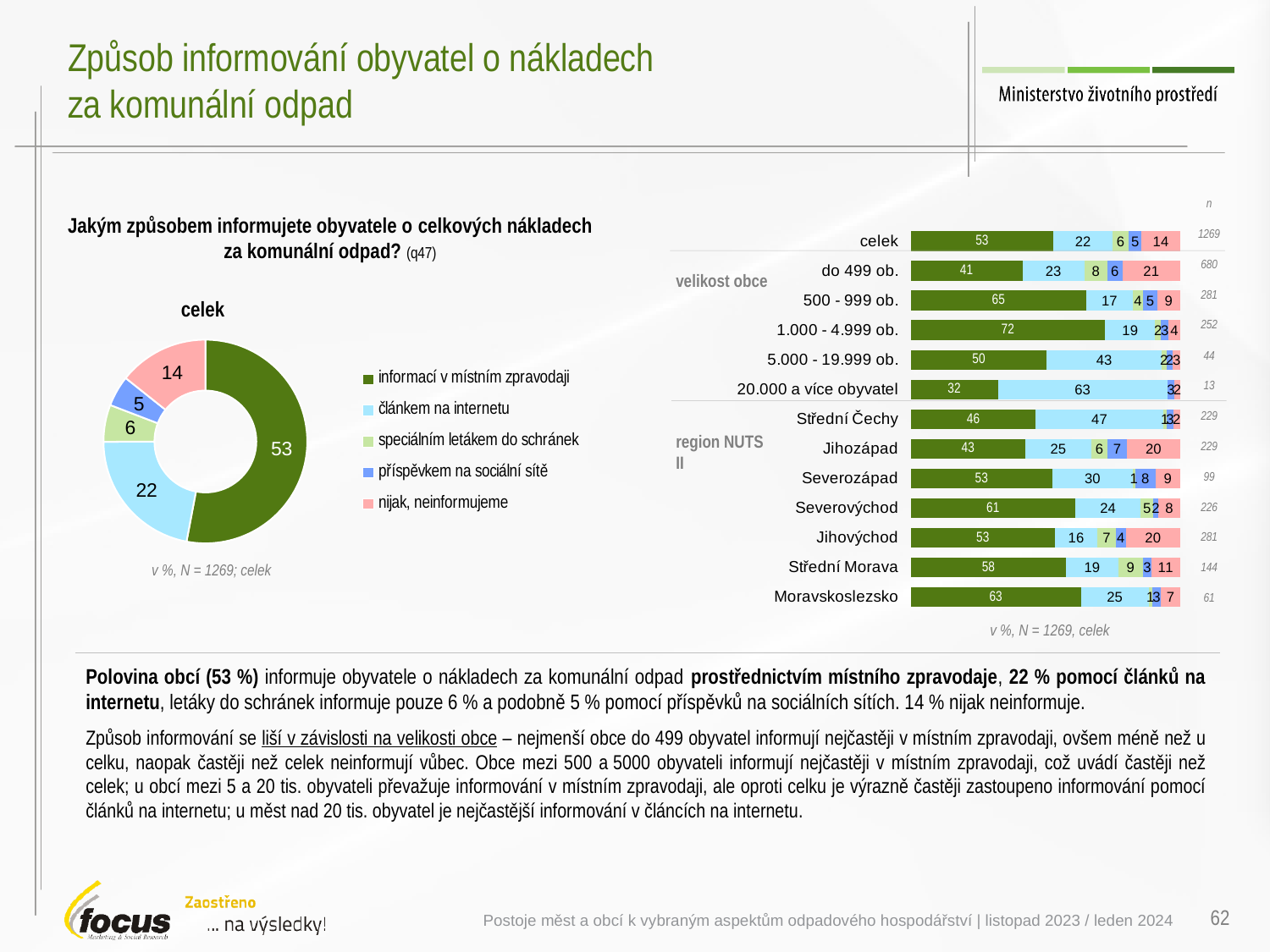

# Způsob informování obyvatel o nákladech za komunální odpad
| n |
| --- |
| 1269 |
| 680 |
| 281 |
| 252 |
| 44 |
| 13 |
| 229 |
| 229 |
| 99 |
| 226 |
| 281 |
| 144 |
| 61 |
Jakým způsobem informujete obyvatele o celkových nákladech za komunální odpad? (q47)

### Chart

| Category |  |  |  |  |  |
|---|---|---|---|---|---|
| celek | 52.96491057217 | 21.98857753221 | 5.875893860118 | 4.87097505288 | 14.29964298262 |
| do 499 ob. | 41.38378440588 | 23.06757236726 | 8.445226711063 | 5.696048433593 | 21.4073680822 |
| 500 - 999 ob. | 65.12462092209 | 17.25020765823 | 3.907242729457 | 5.200268882341 | 8.517659807879 |
| 1.000 - 4.999 ob. | 72.11454997402 | 18.65604965449 | 2.160859327378 | 2.816562037332 | 4.251979006776 |
| 5.000 - 19.999 ob. | 50.47180634979 | 42.6833242957 | 1.77258219319 | 2.466178303267 | 2.606108858056 |
| 20.000 a více obyvatel | 32.28566868371 | 63.03349142108 | None | 2.630377744213 | 2.050462150997 |
| Střední Čechy | 46.36525913487 | 47.27852332401 | 1.372321697954 | 2.503255596384 | 2.480640246784 |
| Jihozápad | 42.51086556296 | 24.54034729281 | 6.006786718957 | 7.186282996744 | 19.75571742853 |
| Severozápad | 52.55534855005 | 29.81872094703 | 0.9231269225707 | 7.581895585135 | 9.12090799522 |
| Severovýchod | 61.09859642641 | 24.215659218 | 4.720043362117 | 1.837995980701 | 8.127705012777 |
| Jihovýchod | 53.42895526823 | 15.85005369816 | 6.821495696251 | 3.831270190015 | 20.06822514735 |
| Střední Morava | 57.65341673365 | 19.41792108782 | 9.070038438118 | 3.343978504125 | 10.51464523629 |
| Moravskoslezsko | 63.14301681259 | 25.21605800932 | 1.314574724399 | 3.258557452404 | 7.067793001286 |
velikost obce
celek

### Chart

| Category |  |
|---|---|
| informací v místním zpravodaji | 52.96491057217 |
| článkem na internetu | 21.98857753221 |
| speciálním letákem do schránek | 5.875893860118 |
| příspěvkem na sociální sítě | 4.87097505288 |
| nijak, neinformujeme | 14.29964298262 |
region NUTS II
v %, N = 1269; celek
v %, N = 1269, celek
Polovina obcí (53 %) informuje obyvatele o nákladech za komunální odpad prostřednictvím místního zpravodaje, 22 % pomocí článků na internetu, letáky do schránek informuje pouze 6 % a podobně 5 % pomocí příspěvků na sociálních sítích. 14 % nijak neinformuje.
Způsob informování se liší v závislosti na velikosti obce – nejmenší obce do 499 obyvatel informují nejčastěji v místním zpravodaji, ovšem méně než u celku, naopak častěji než celek neinformují vůbec. Obce mezi 500 a 5000 obyvateli informují nejčastěji v místním zpravodaji, což uvádí častěji než celek; u obcí mezi 5 a 20 tis. obyvateli převažuje informování v místním zpravodaji, ale oproti celku je výrazně častěji zastoupeno informování pomocí článků na internetu; u měst nad 20 tis. obyvatel je nejčastější informování v článcích na internetu.